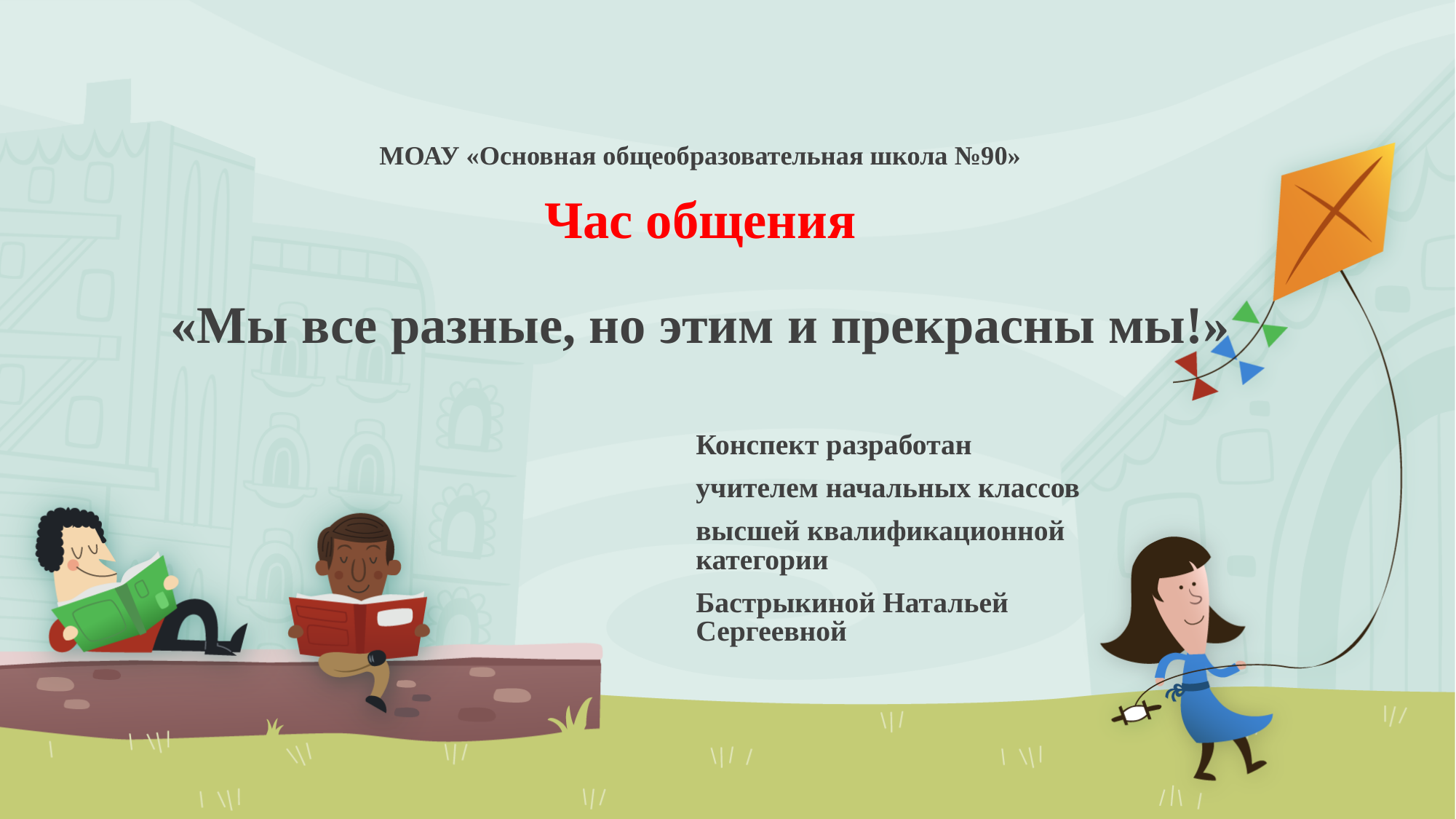

# МОАУ «Основная общеобразовательная школа №90» Час общения «Мы все разные, но этим и прекрасны мы!»
Конспект разработан
учителем начальных классов
высшей квалификационной категории
Бастрыкиной Натальей Сергеевной